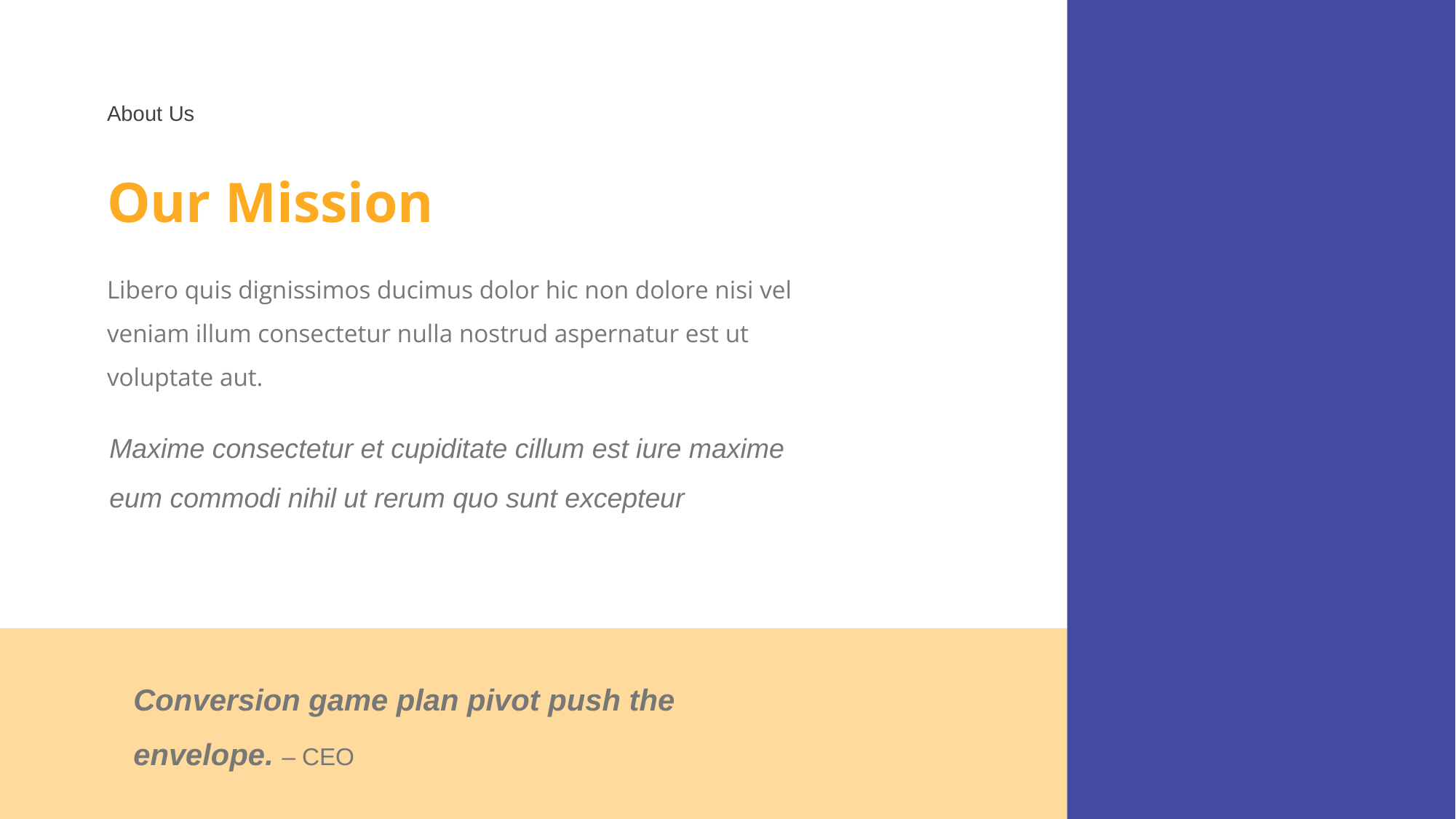

About Us

Our Mission
Libero quis dignissimos ducimus dolor hic non dolore nisi vel veniam illum consectetur nulla nostrud aspernatur est ut voluptate aut.
Maxime consectetur et cupiditate cillum est iure maxime eum commodi nihil ut rerum quo sunt excepteur

Conversion game plan pivot push the envelope. – CEO